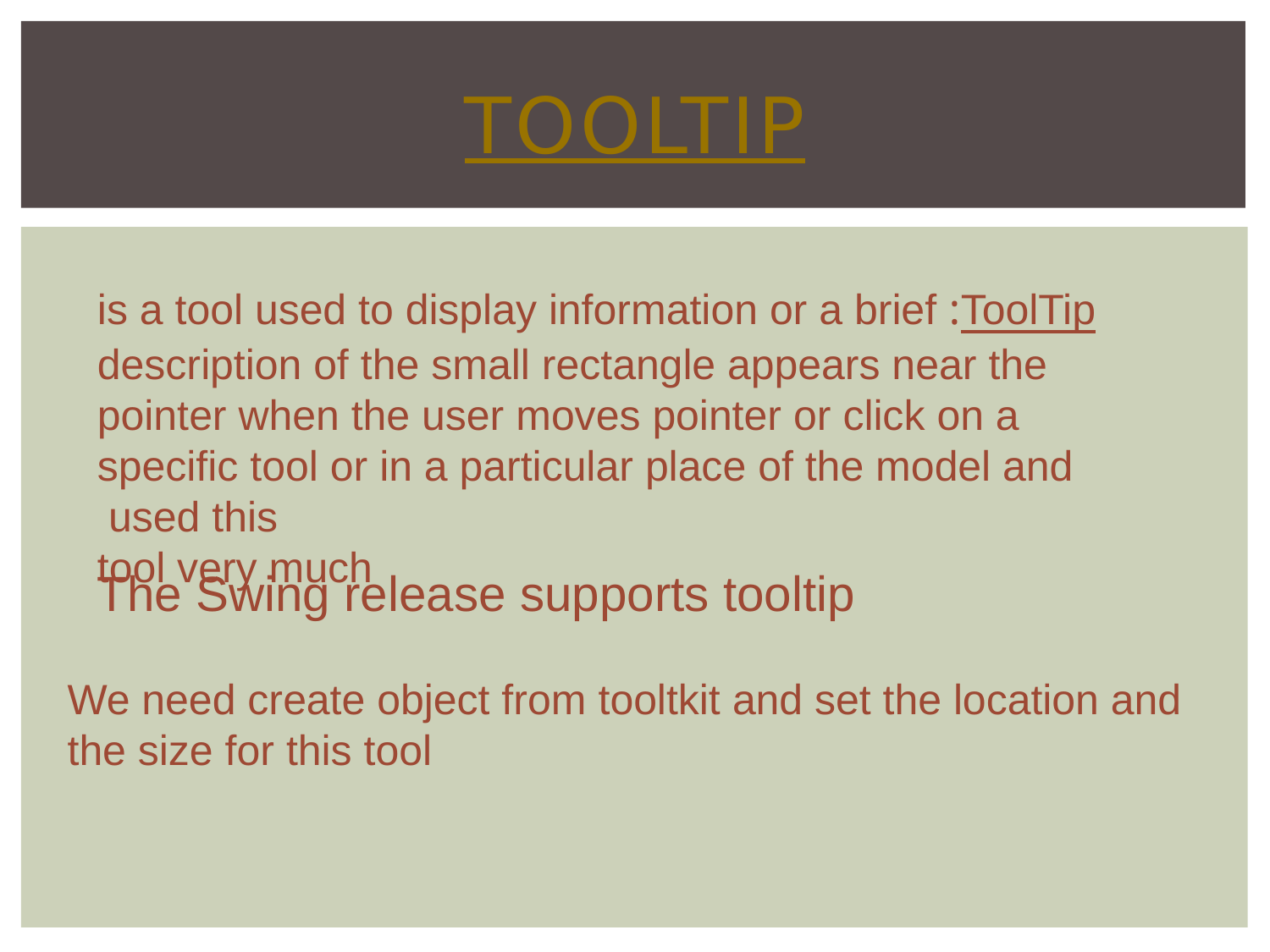

# tooltip
ToolTip: is a tool used to display information or a brief description of the small rectangle appears near the pointer when the user moves pointer or click on a specific tool or in a particular place of the model and used this
tool very much
The Swing release supports tooltip
We need create object from tooltkit and set the location and the size for this tool